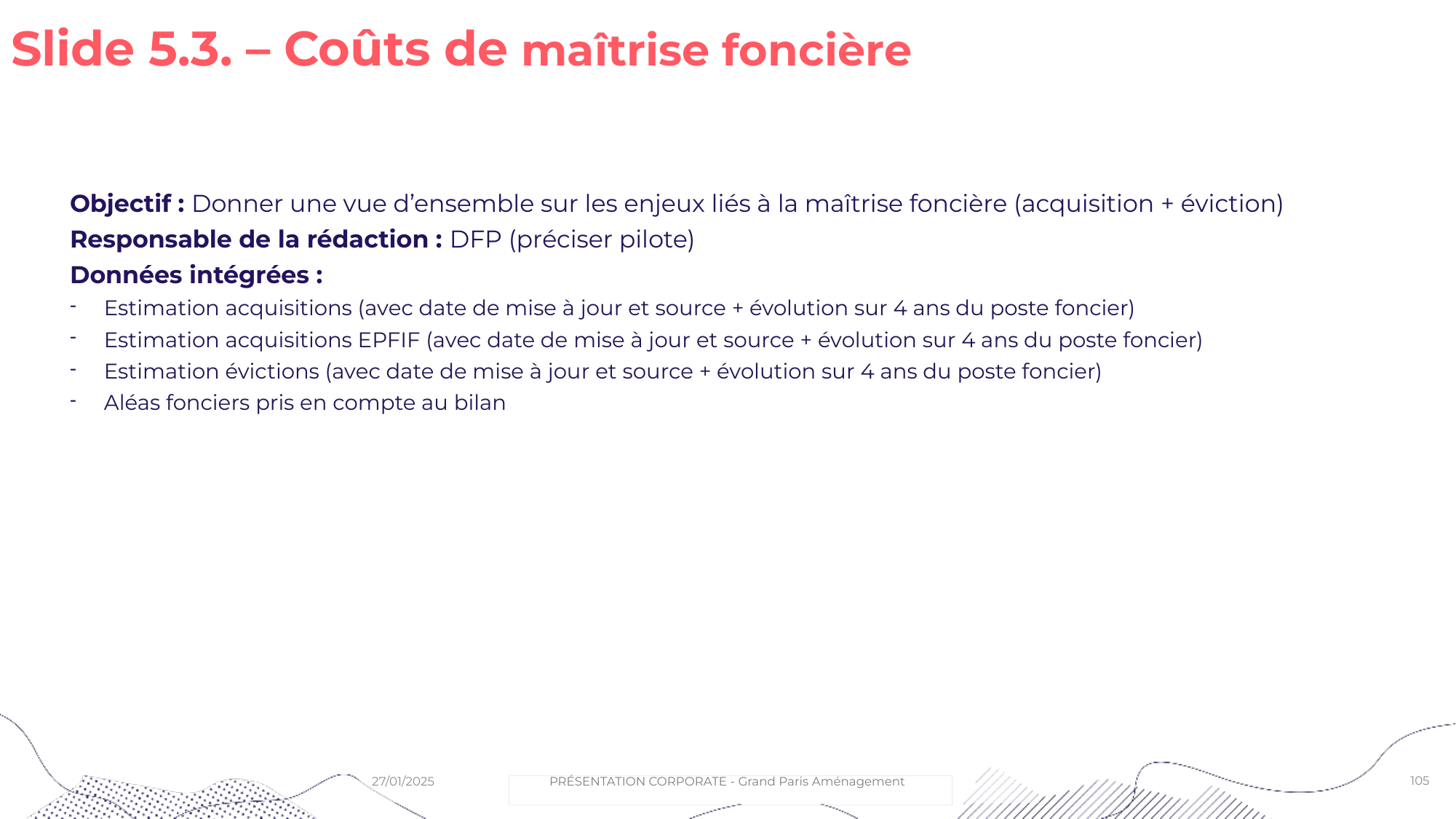

# Slide 5.3. – Coûts de maîtrise foncière
Objectif : Donner une vue d’ensemble sur les enjeux liés à la maîtrise foncière (acquisition + éviction)
Responsable de la rédaction : DFP (préciser pilote)
Données intégrées :
Estimation acquisitions (avec date de mise à jour et source + évolution sur 4 ans du poste foncier)
Estimation acquisitions EPFIF (avec date de mise à jour et source + évolution sur 4 ans du poste foncier)
Estimation évictions (avec date de mise à jour et source + évolution sur 4 ans du poste foncier)
Aléas fonciers pris en compte au bilan

27/01/2025
105
PRÉSENTATION CORPORATE - Grand Paris Aménagement